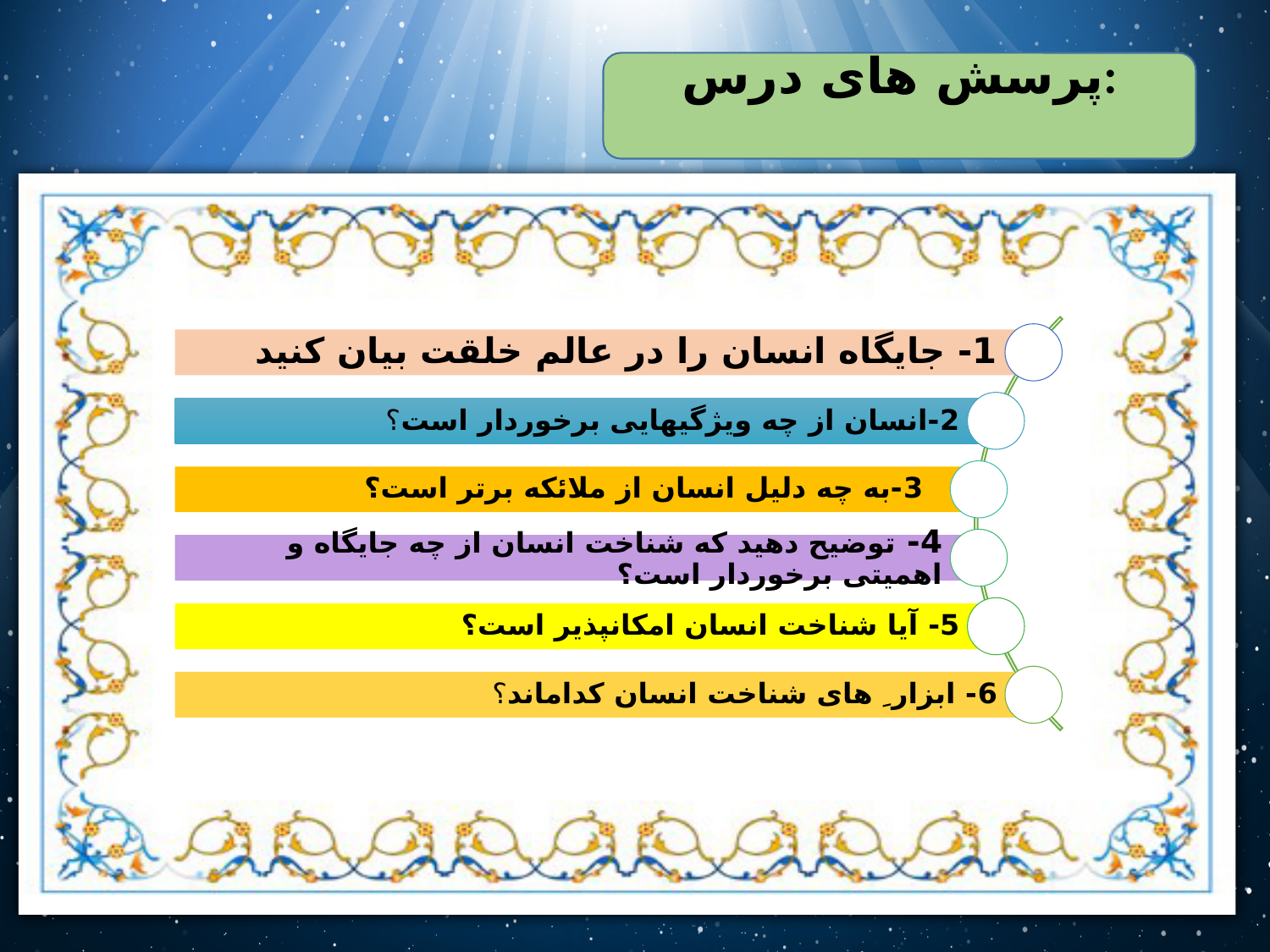

پرسش های درس:

1- جایگاه انسان را در عالم خلقت بیان کنید
2-انسان از چه ویژگیهایی برخوردار است؟
  3-به چه دلیل انسان از ملائکه برتر است؟
4- توضیح دهید که شناخت انسان از چه جایگاه و اهمیتی برخوردار است؟
5- آیا شناخت انسان امکانپذیر است؟
6- ابزار ِ های شناخت انسان کداماند؟